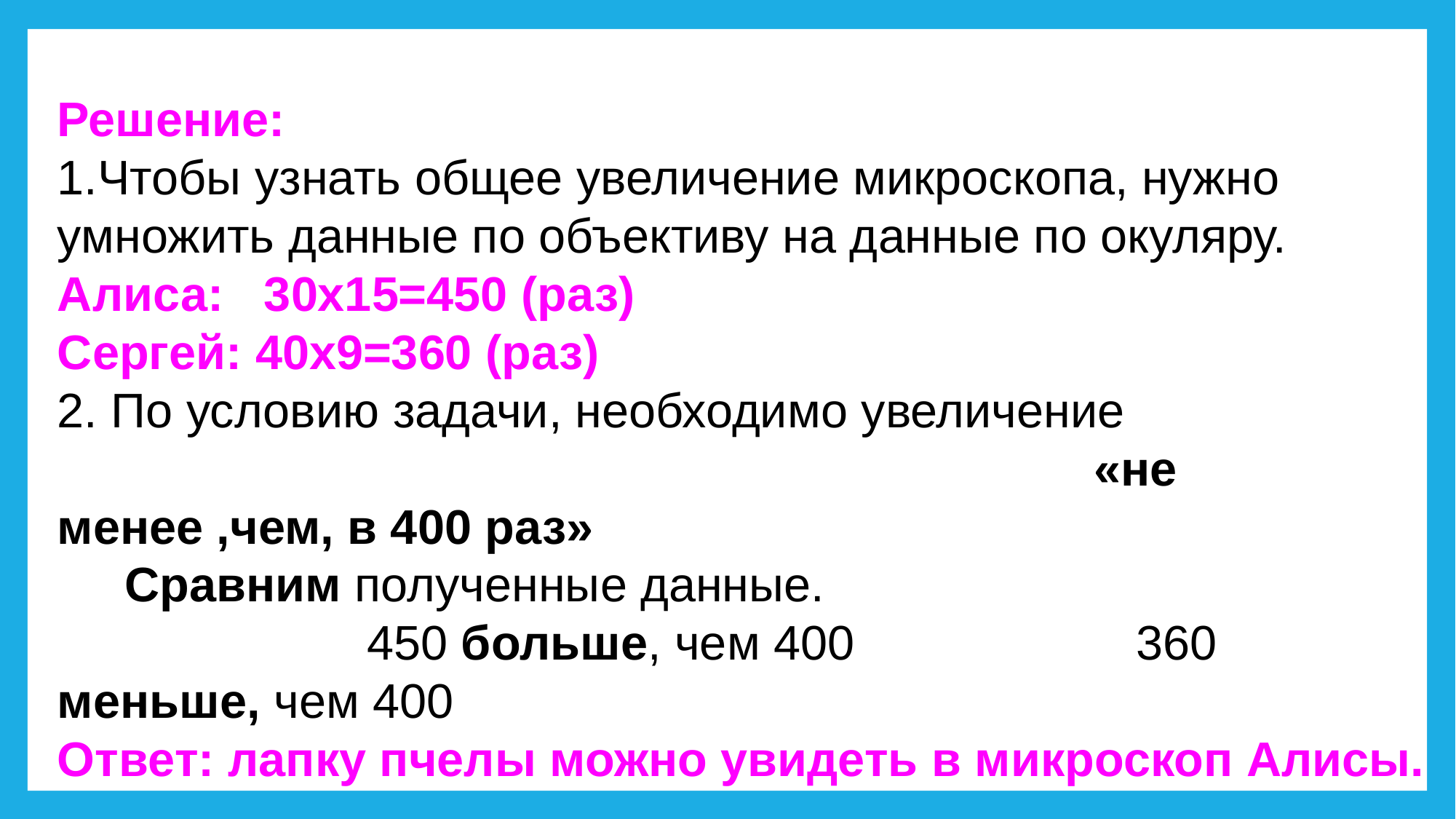

Решение:
1.Чтобы узнать общее увеличение микроскопа, нужно умножить данные по объективу на данные по окуляру.
Алиса:   30х15=450 (раз)
Сергей: 40х9=360 (раз)
2. По условию задачи, необходимо увеличение
                                                                             «не менее ,чем, в 400 раз»
     Сравним полученные данные.
                       450 больше, чем 400                     360 меньше, чем 400
Ответ: лапку пчелы можно увидеть в микроскоп Алисы.